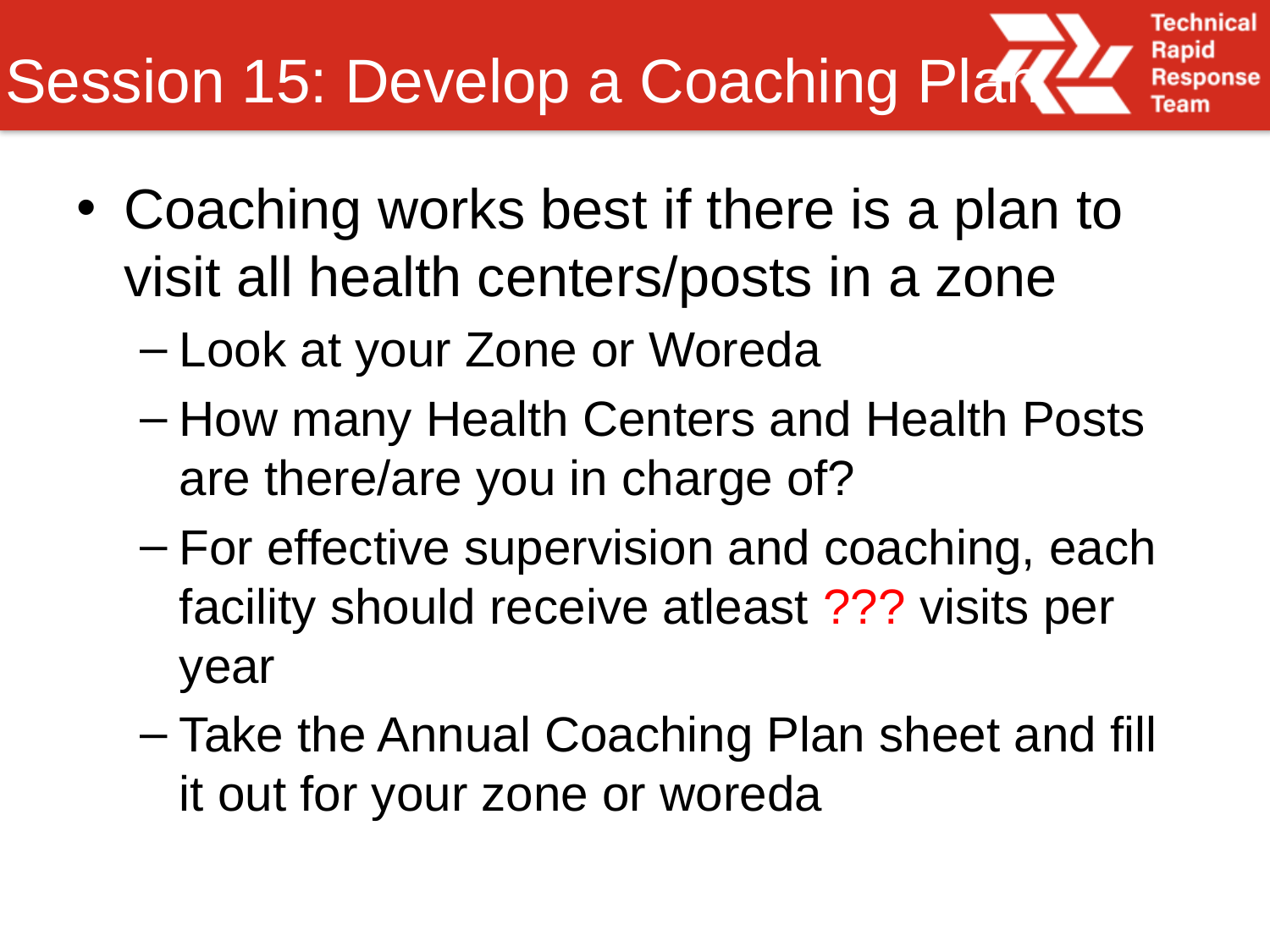

# Session 15: Develop a Coaching Plan
Coaching works best if there is a plan to visit all health centers/posts in a zone
Look at your Zone or Woreda
How many Health Centers and Health Posts are there/are you in charge of?
For effective supervision and coaching, each facility should receive atleast ??? visits per year
Take the Annual Coaching Plan sheet and fill it out for your zone or woreda